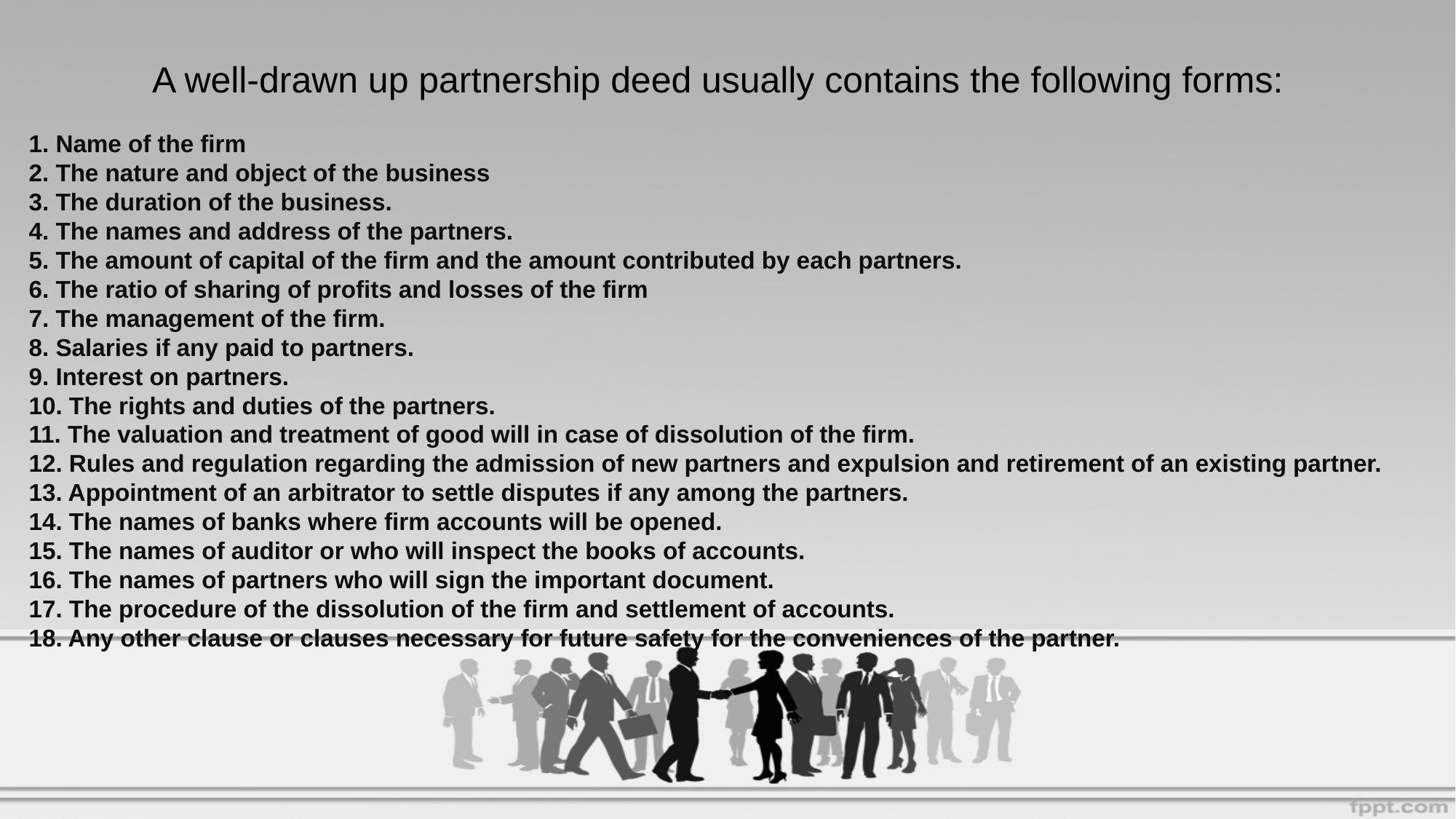

# A well-drawn up partnership deed usually contains the following forms:
1. Name of the firm
2. The nature and object of the business
3. The duration of the business.
4. The names and address of the partners.
5. The amount of capital of the firm and the amount contributed by each partners.
6. The ratio of sharing of profits and losses of the firm
7. The management of the firm.
8. Salaries if any paid to partners.
9. Interest on partners.
10. The rights and duties of the partners.
11. The valuation and treatment of good will in case of dissolution of the firm.
12. Rules and regulation regarding the admission of new partners and expulsion and retirement of an existing partner.
13. Appointment of an arbitrator to settle disputes if any among the partners.
14. The names of banks where firm accounts will be opened.
15. The names of auditor or who will inspect the books of accounts.
16. The names of partners who will sign the important document.
17. The procedure of the dissolution of the firm and settlement of accounts.
18. Any other clause or clauses necessary for future safety for the conveniences of the partner.